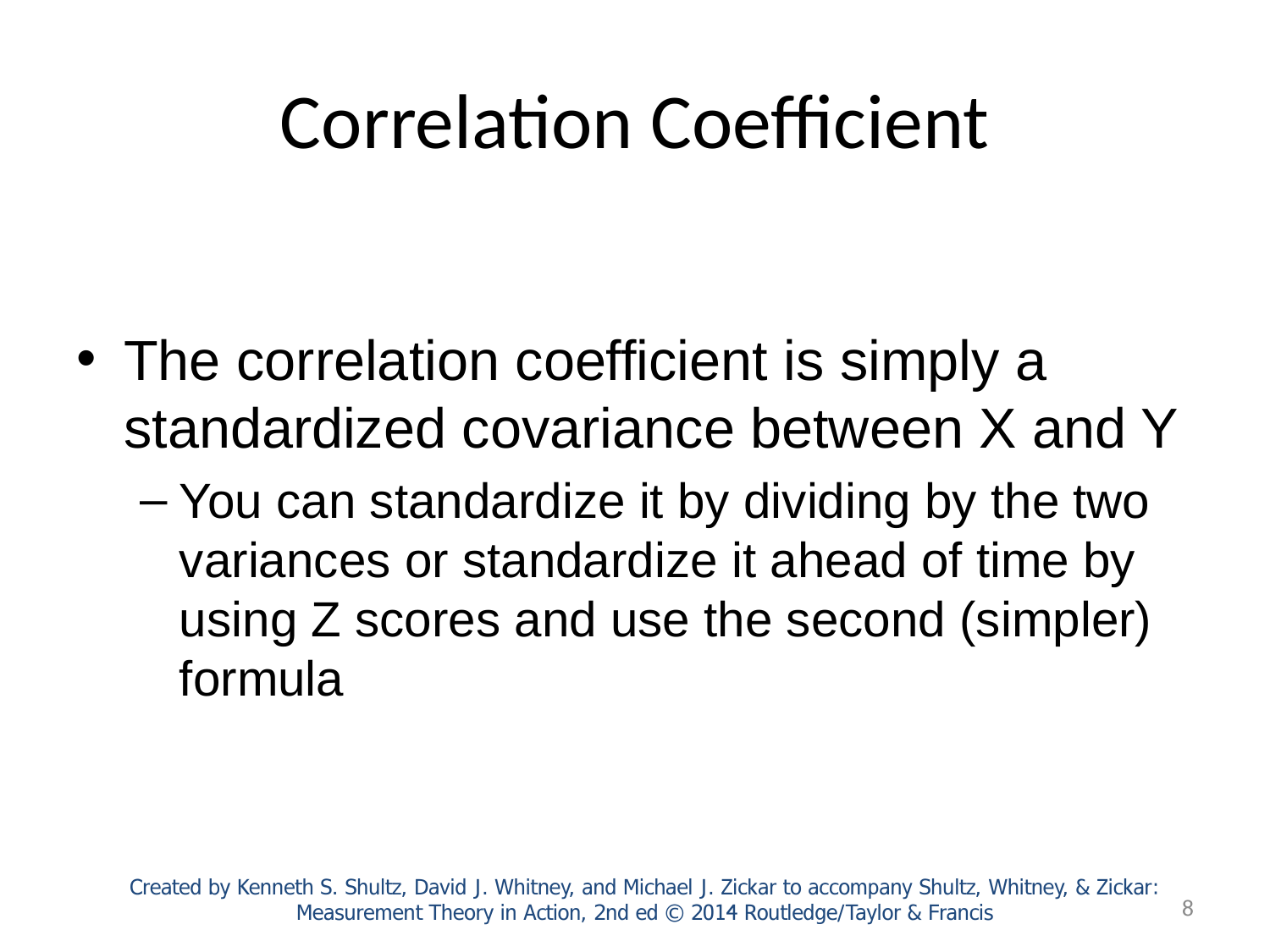

# Correlation Coefficient
The correlation coefficient is simply a standardized covariance between X and Y
You can standardize it by dividing by the two variances or standardize it ahead of time by using Z scores and use the second (simpler) formula

Created by Kenneth S. Shultz, David J. Whitney, and Michael J. Zickar to accompany Shultz, Whitney, & Zickar: Measurement Theory in Action, 2nd ed © 2014 Routledge/Taylor & Francis
8